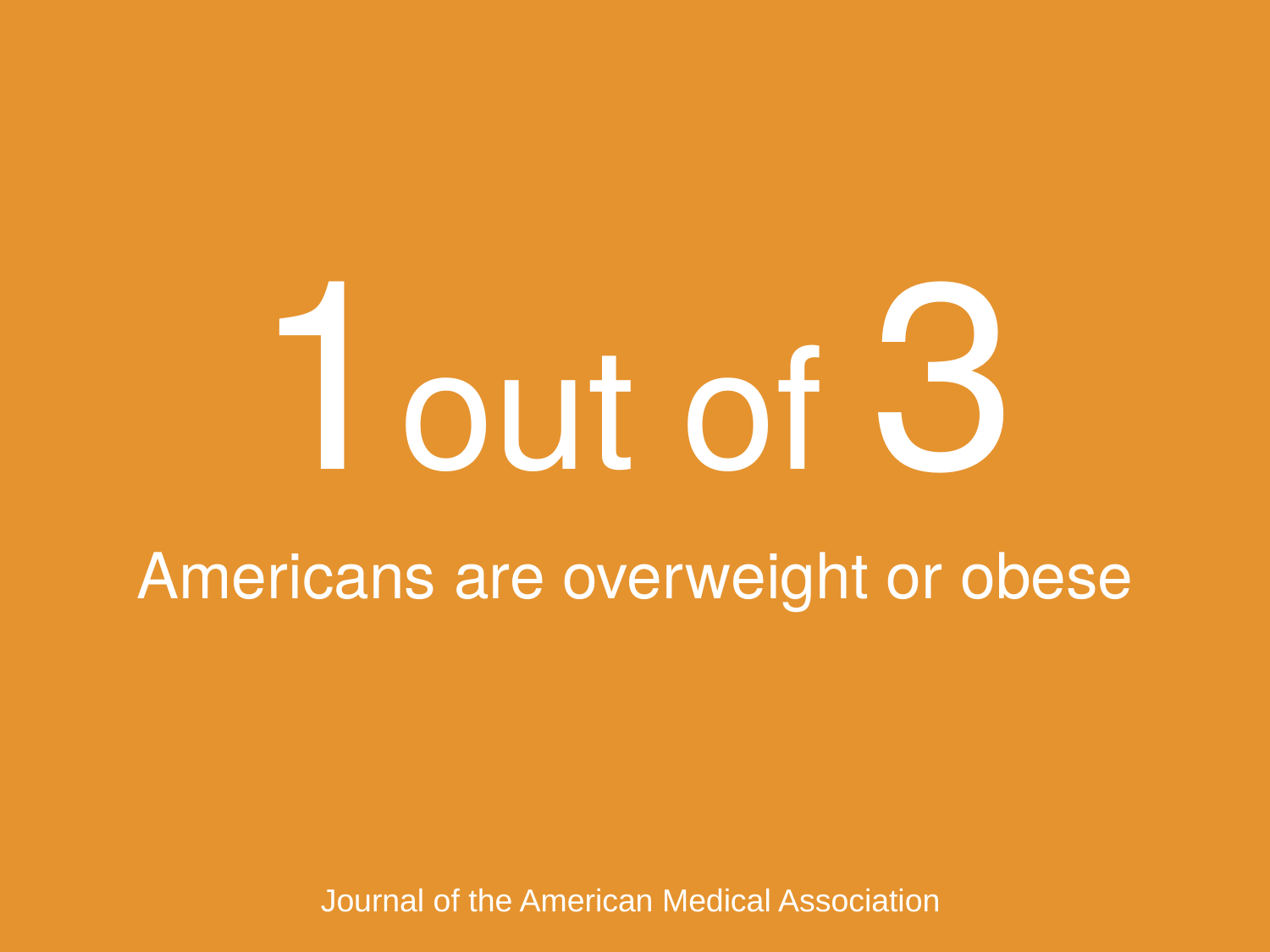

1out of 3
# Americans are overweight or obese
Journal of the American Medical Association